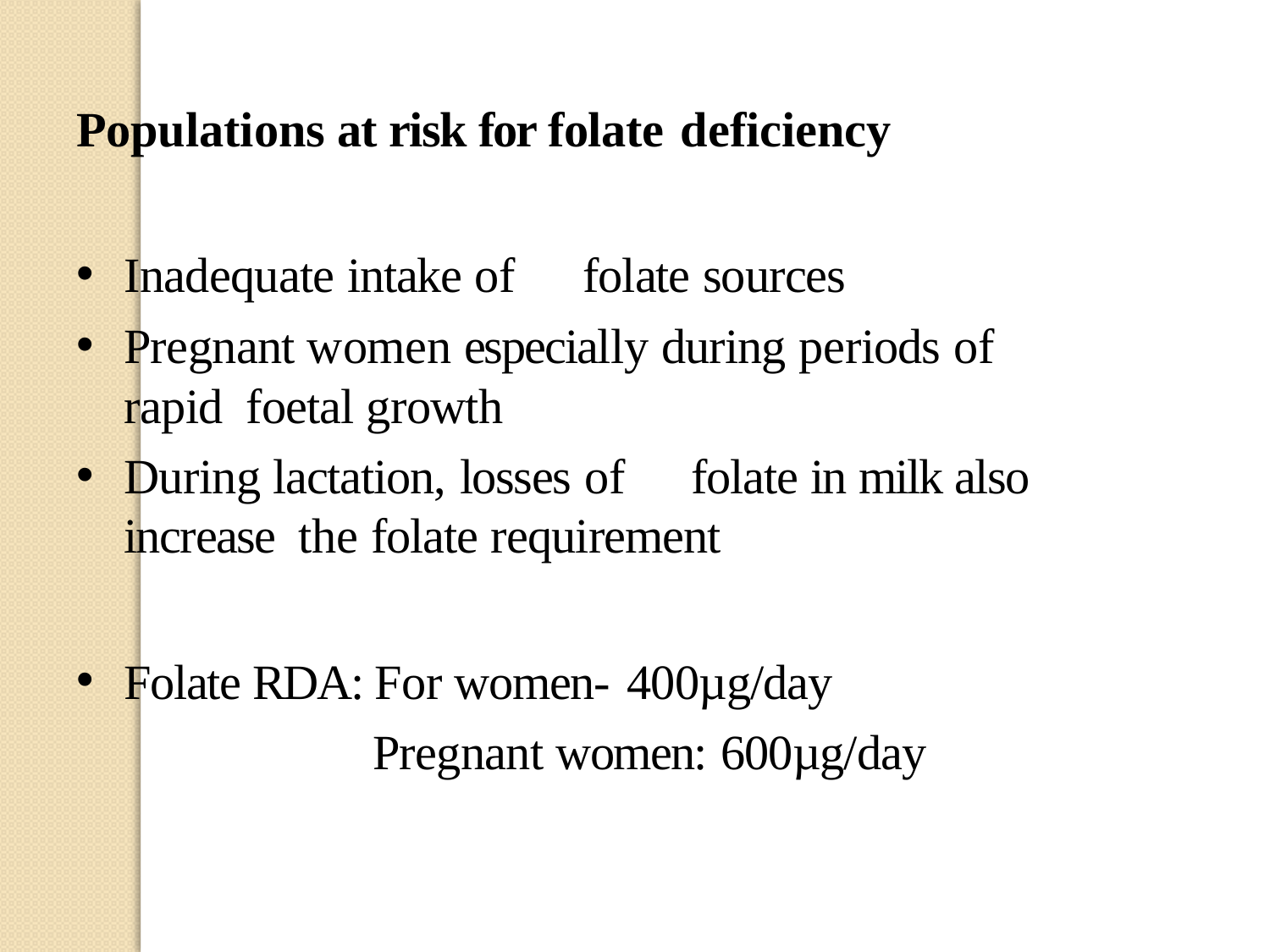

Populations at risk for folate deficiency

Inadequate intake of	folate sources
Pregnant women especially during periods of	rapid  foetal growth
During lactation, losses of	folate in milk also increase  the folate requirement

Folate RDA: For women- 400µg/day
Pregnant women: 600µg/day